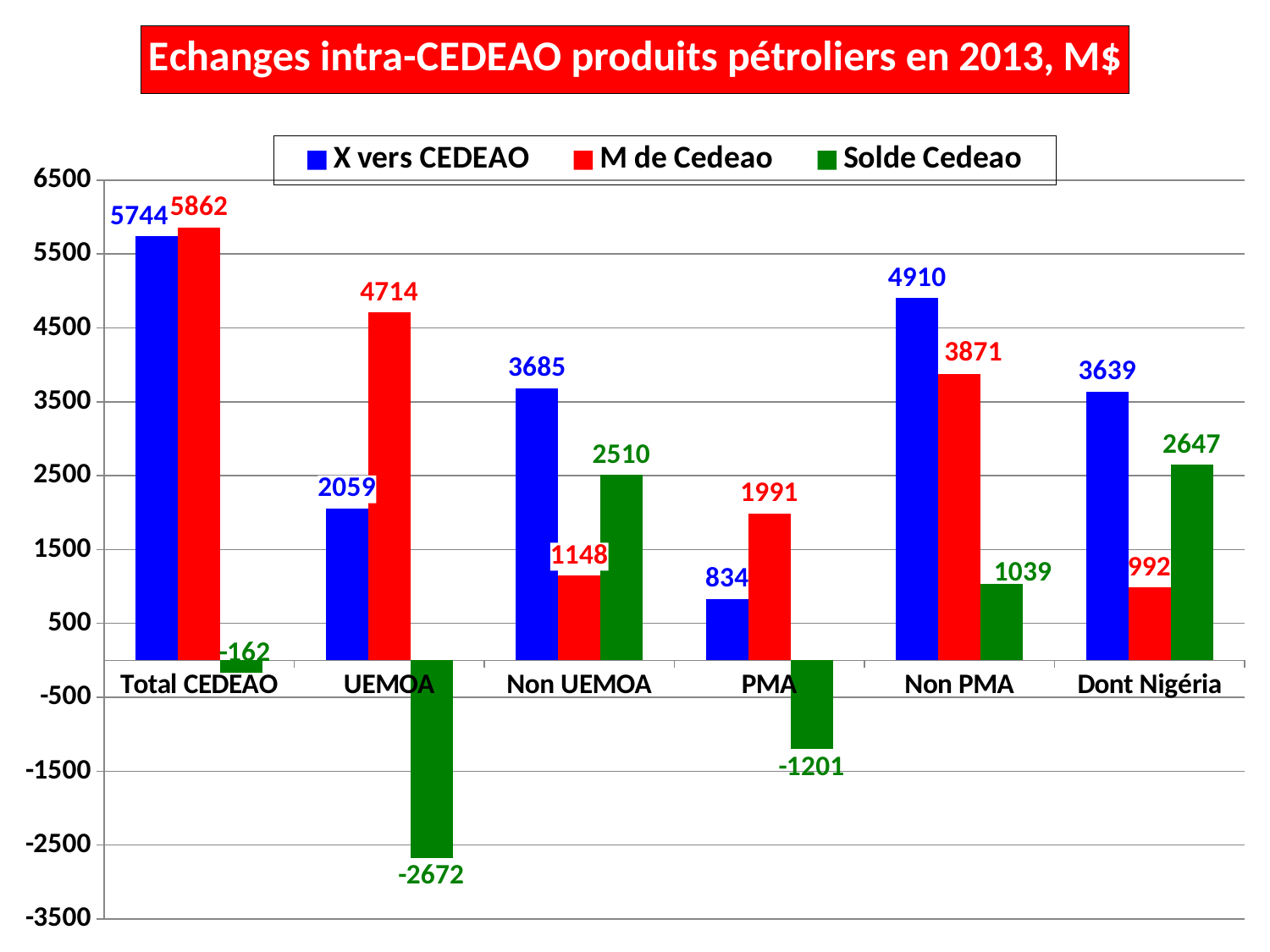

### Chart: Echanges intra-CEDEAO produits pétroliers en 2013, M$

| Category | X vers CEDEAO | M de Cedeao | Solde Cedeao |
|---|---|---|---|
| Total CEDEAO | 5744.0 | 5862.0 | -162.0 |
| UEMOA | 2059.0 | 4714.0 | -2672.0 |
| Non UEMOA | 3685.0 | 1148.0 | 2510.0 |
| PMA | 834.0 | 1991.0 | -1201.0 |
| Non PMA | 4910.0 | 3871.0 | 1039.0 |
| Dont Nigéria | 3639.0 | 992.0 | 2647.0 |